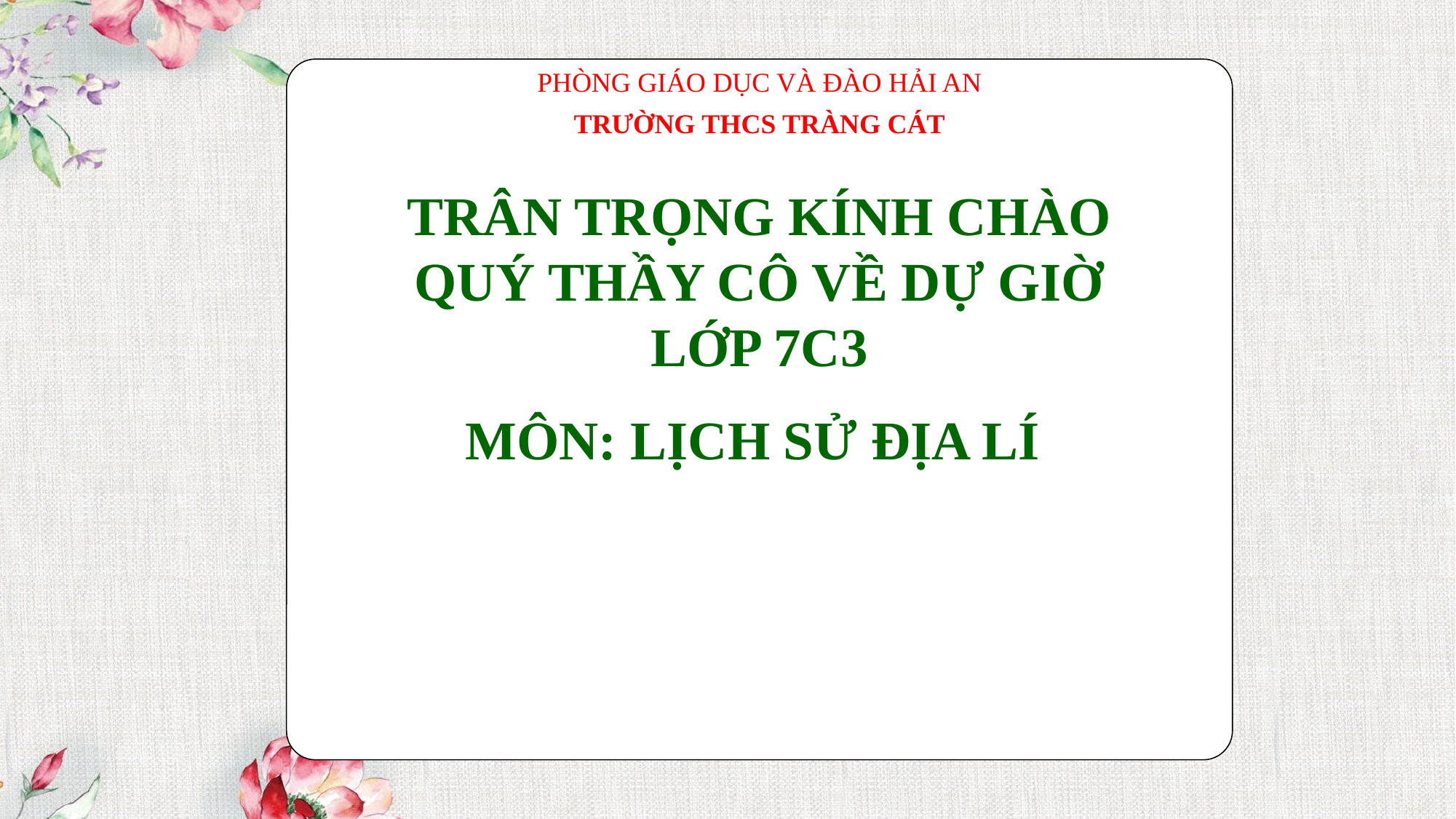

PHÒNG GIÁO DỤC VÀ ĐÀO HẢI AN
TRƯỜNG THCS TRÀNG CÁT
TRÂN TRỌNG KÍNH CHÀO QUÝ THẦY CÔ VỀ DỰ GIỜ
LỚP 7C3
MÔN: LỊCH SỬ ĐỊA LÍ